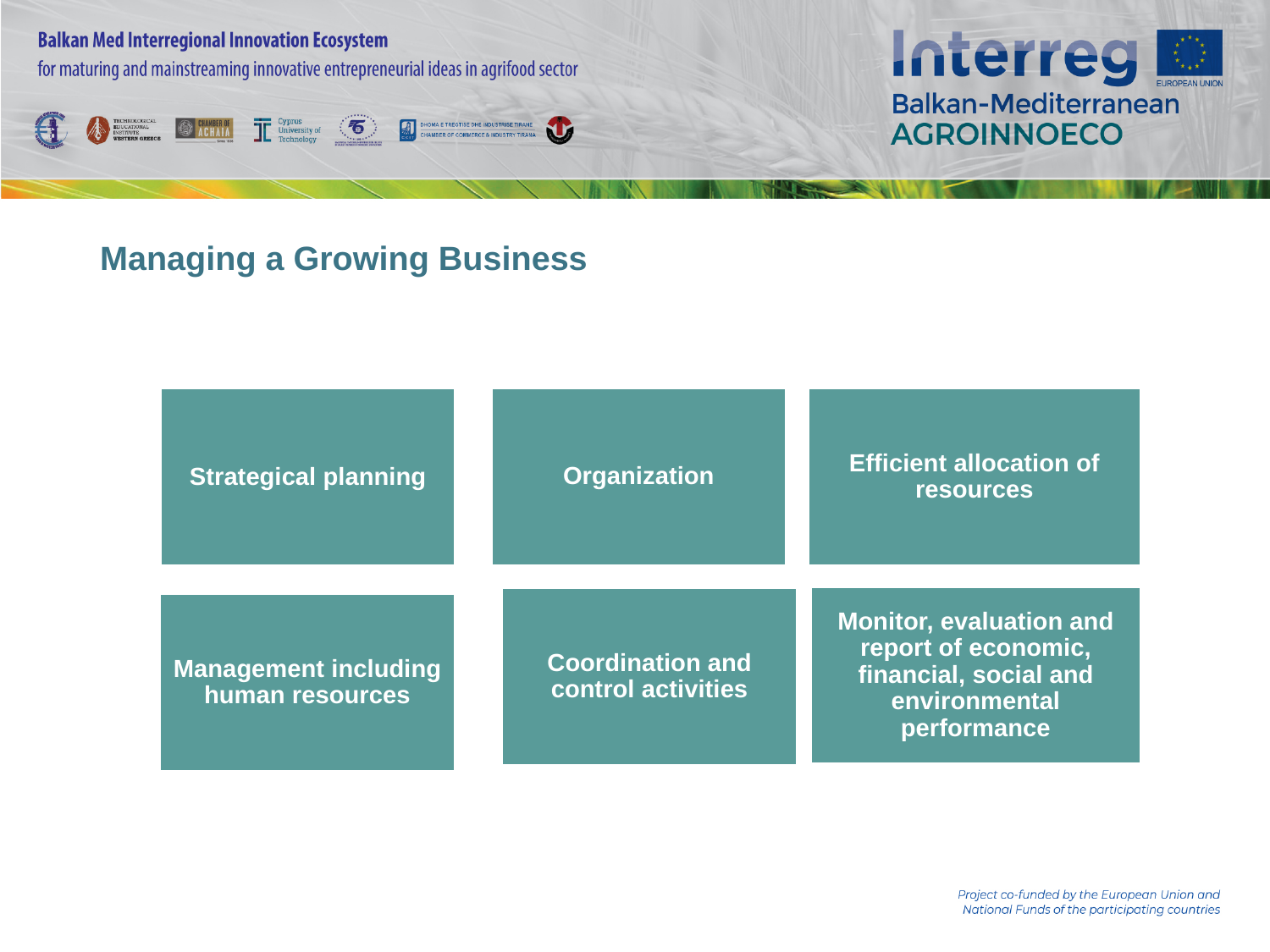

# Managing a Growing Business
Strategical planning
Management including human resources
Efficient allocation of resources
Coordination and control activities
Monitor, evaluation and report of economic, financial, social and environmental performance
Organization